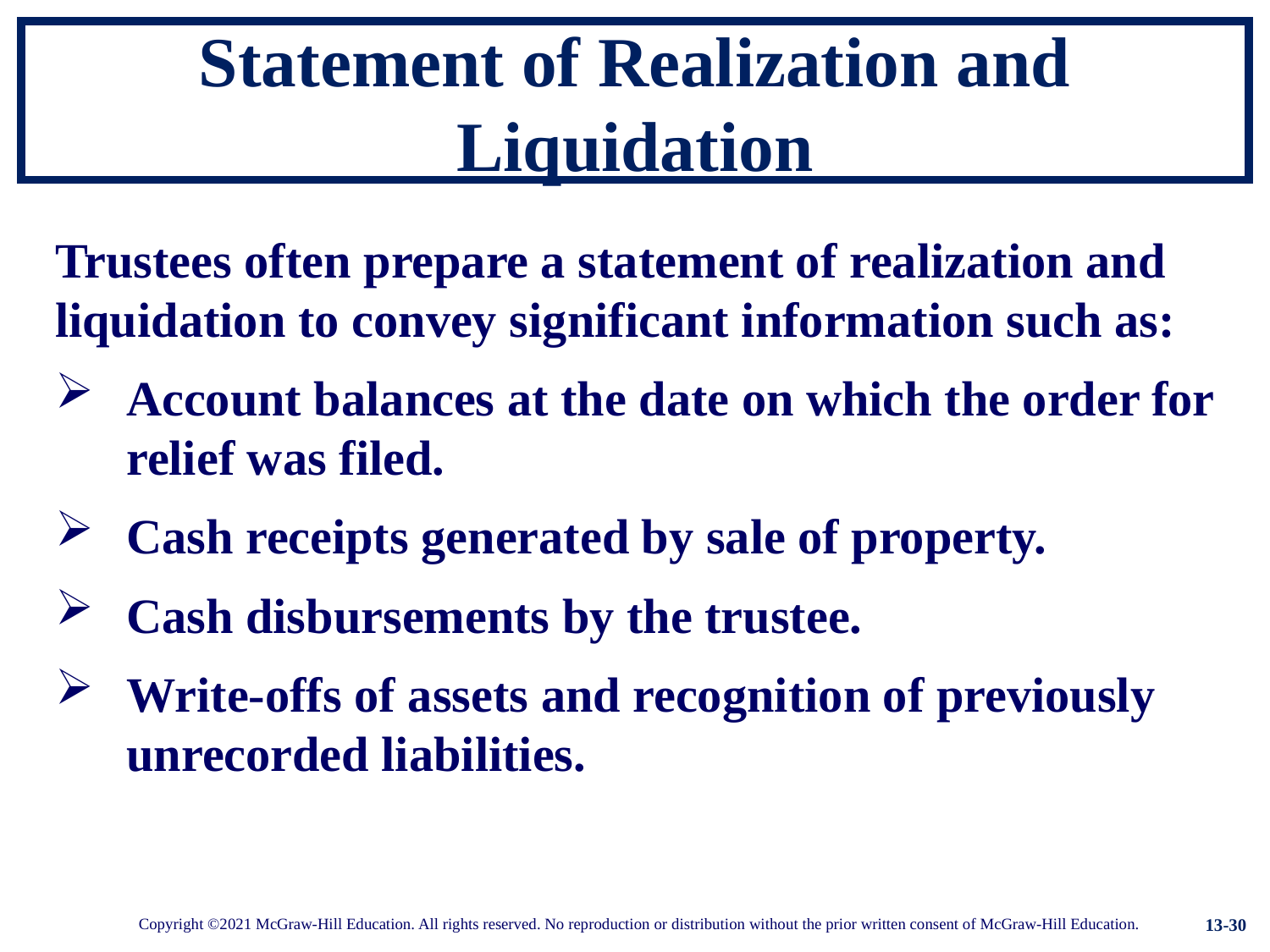

# Statement of Realization and Liquidation
Trustees often prepare a statement of realization and liquidation to convey significant information such as:
Account balances at the date on which the order for relief was filed.
Cash receipts generated by sale of property.
Cash disbursements by the trustee.
Write-offs of assets and recognition of previously unrecorded liabilities.

13-30
Copyright ©2021 McGraw-Hill Education. All rights reserved. No reproduction or distribution without the prior written consent of McGraw-Hill Education.